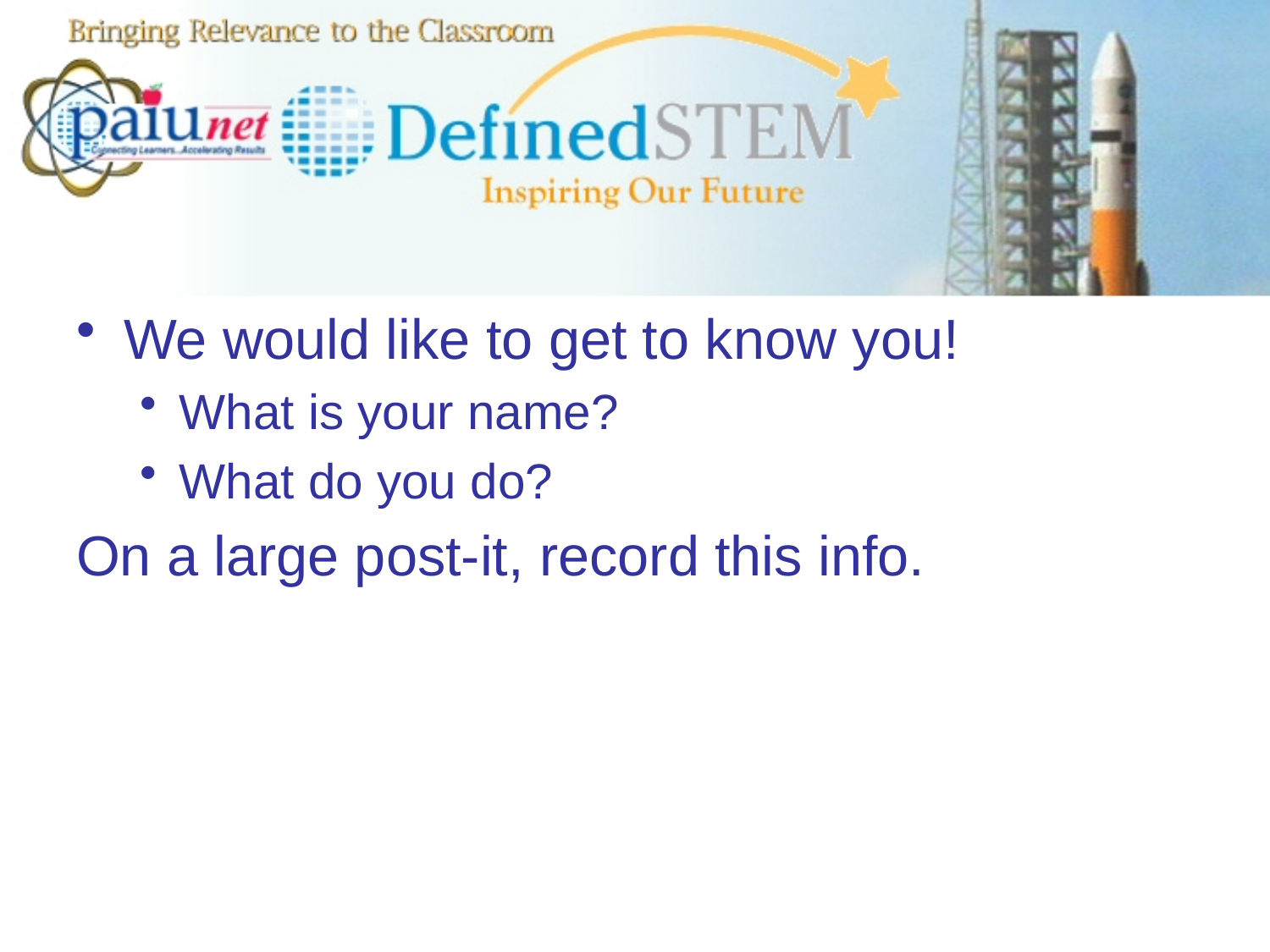

#
We would like to get to know you!
What is your name?
What do you do?
On a large post-it, record this info.